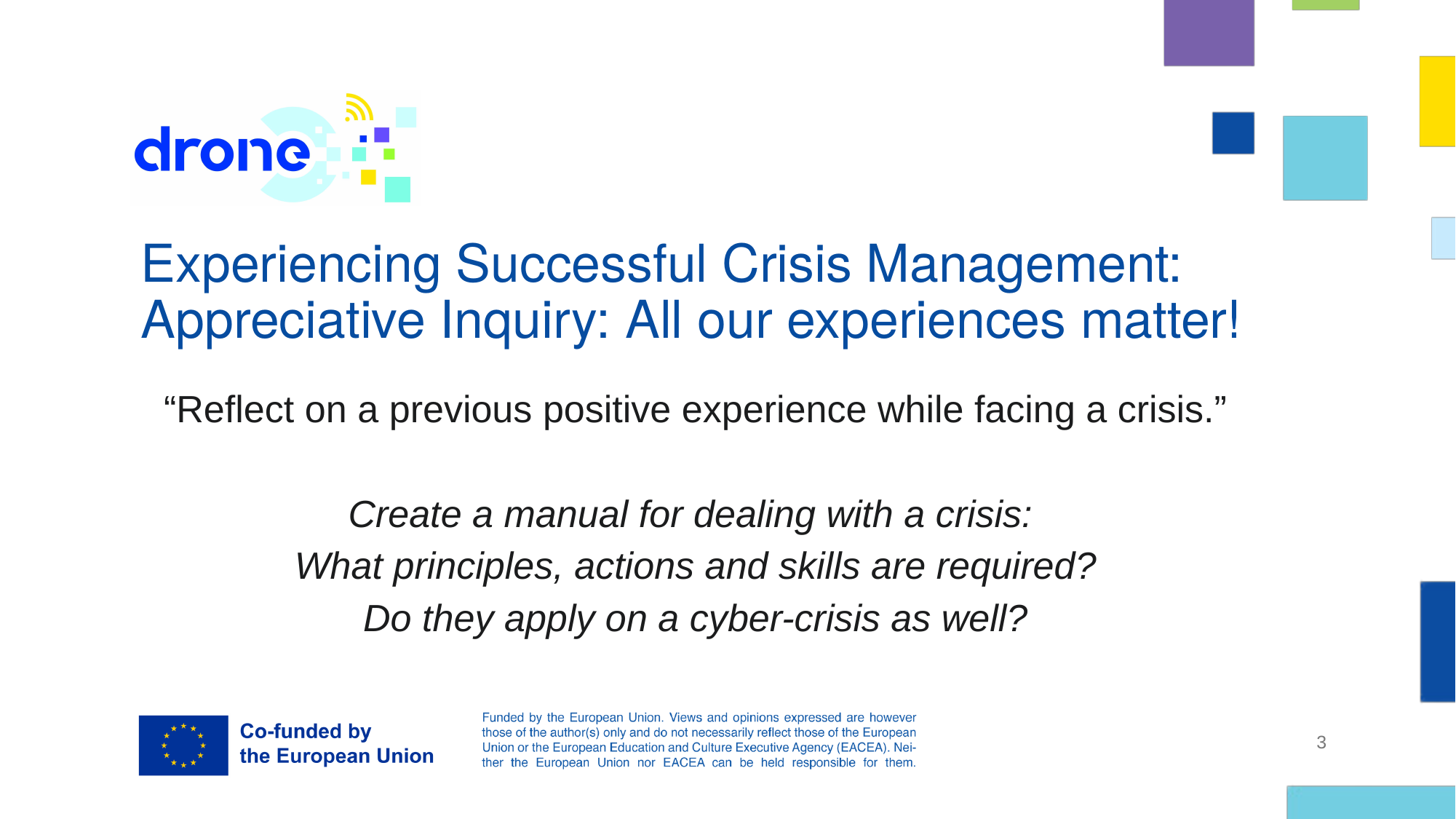

# Experiencing Successful Crisis Management: Appreciative Inquiry: All our experiences matter!
“Reflect on a previous positive experience while facing a crisis.”

Create a manual for dealing with a crisis:
What principles, actions and skills are required?
Do they apply on a cyber-crisis as well?
3